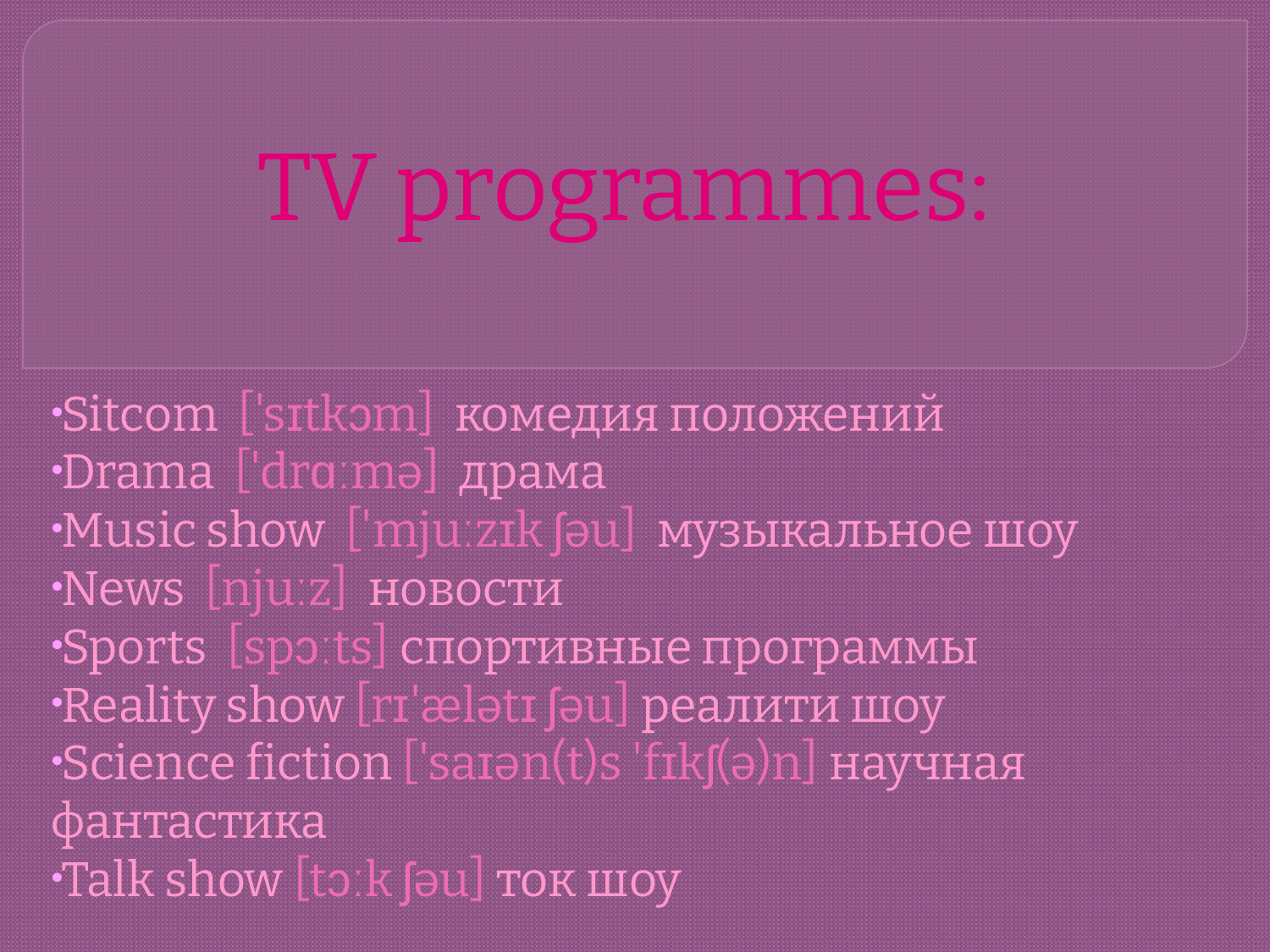

# TV programmes:
Sitcom  ['sɪtkɔm]  комедия положений
Drama  ['drɑːmə]  драма
Music show  ['mjuːzɪk ʃəu]  музыкальное шоу
News  [njuːz]  новости
Sports  [spɔːts] спортивные программы
Reality show [rɪ'ælətɪ ʃəu] реалити шоу
Science fiction ['saɪən(t)s 'fɪkʃ(ə)n] научная фантастика
Talk show [tɔːk ʃəu] ток шоу